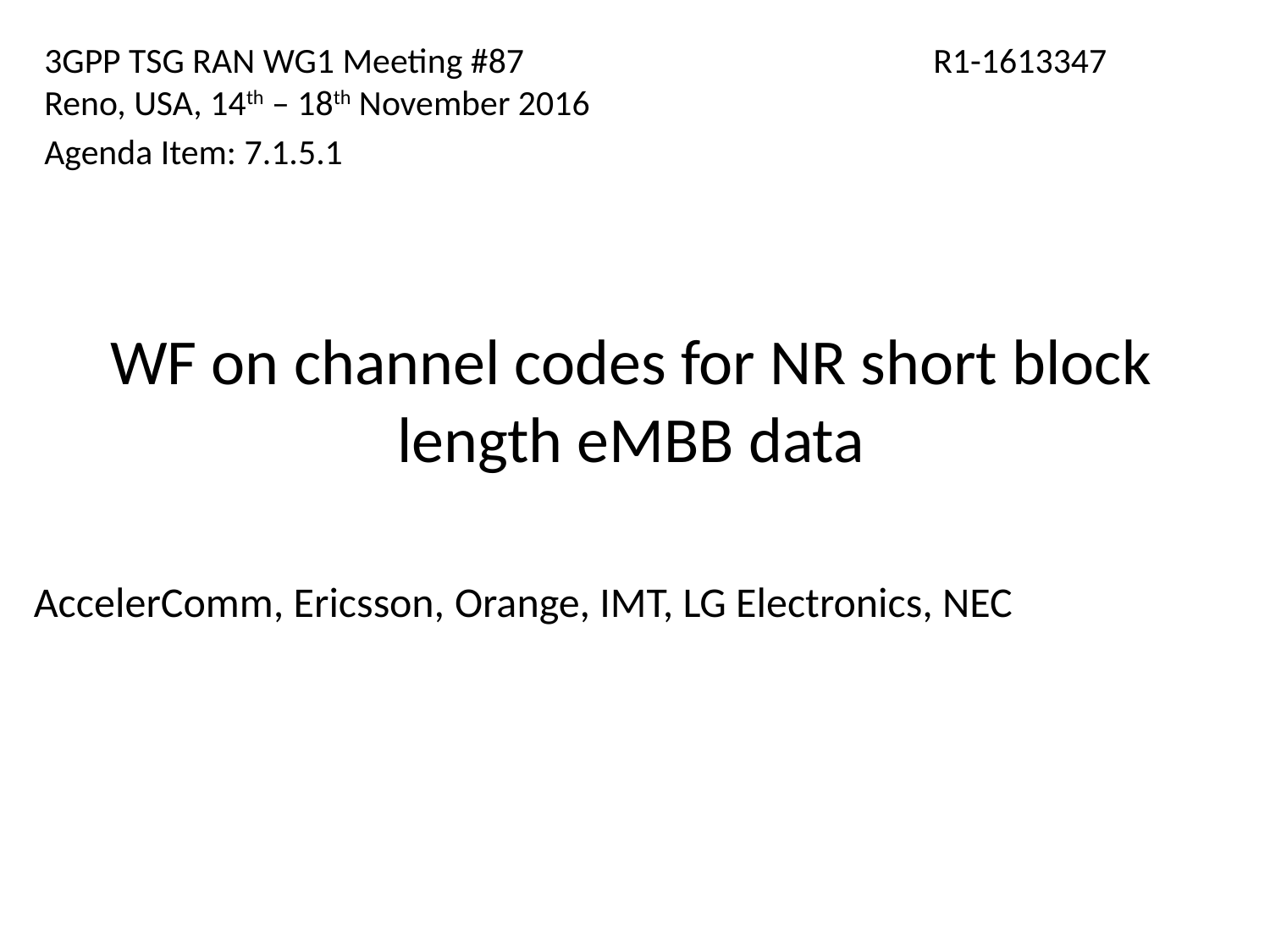

3GPP TSG RAN WG1 Meeting #87 				R1-1613347
Reno, USA, 14th – 18th November 2016
Agenda Item: 7.1.5.1

# WF on channel codes for NR short block length eMBB data
AccelerComm, Ericsson, Orange, IMT, LG Electronics, NEC